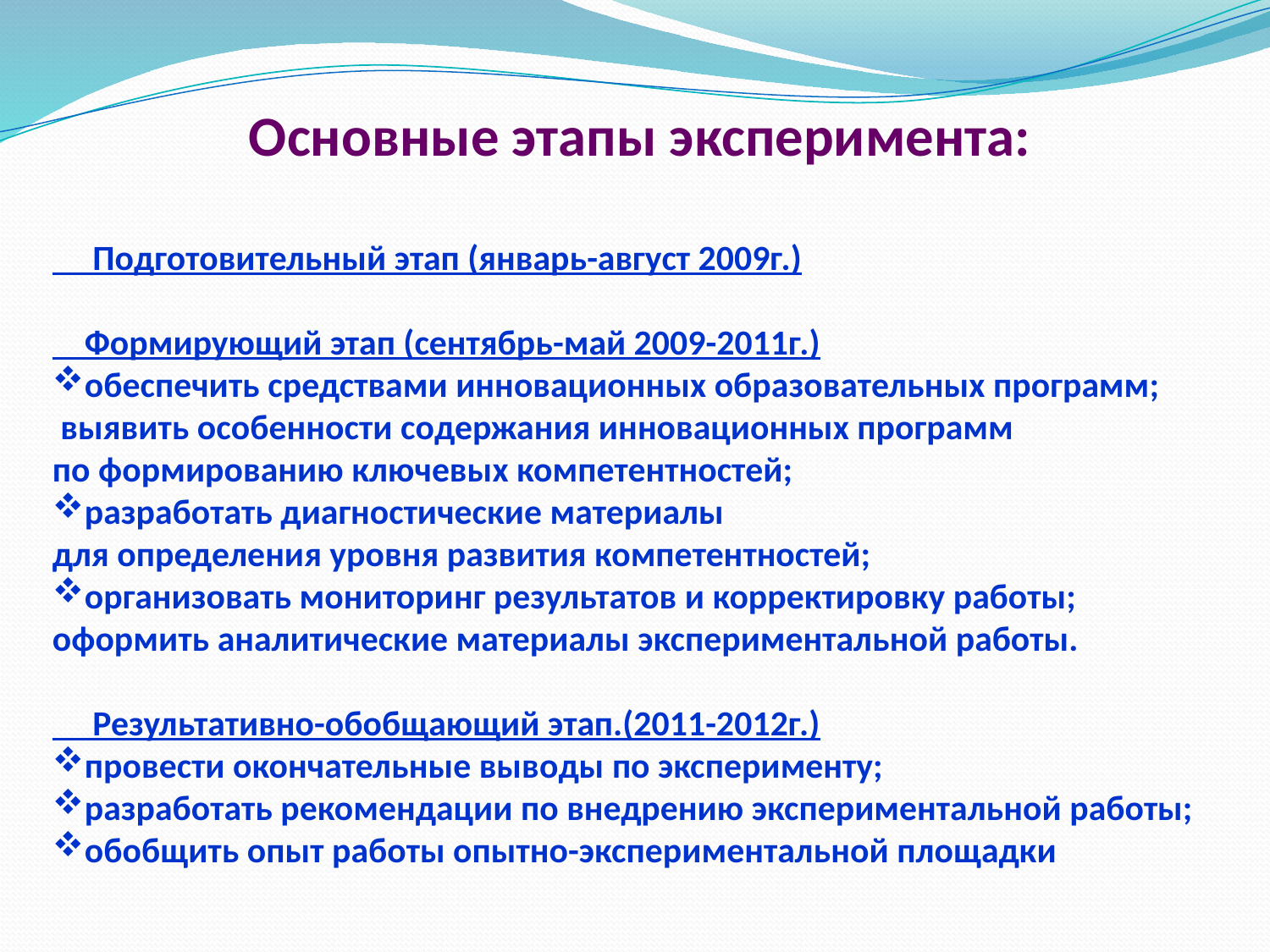

Основные этапы эксперимента:

     Подготовительный этап (январь-август 2009г.)

    Формирующий этап (сентябрь-май 2009-2011г.)
обеспечить средствами инновационных образовательных программ;
 выявить особенности содержания инновационных программ
по формированию ключевых компетентностей;
разработать диагностические материалы
для определения уровня развития компетентностей;
организовать мониторинг результатов и корректировку работы;
оформить аналитические материалы экспериментальной работы.

     Результативно-обобщающий этап.(2011-2012г.)
провести окончательные выводы по эксперименту;
разработать рекомендации по внедрению экспериментальной работы;
обобщить опыт работы опытно-экспериментальной площадки